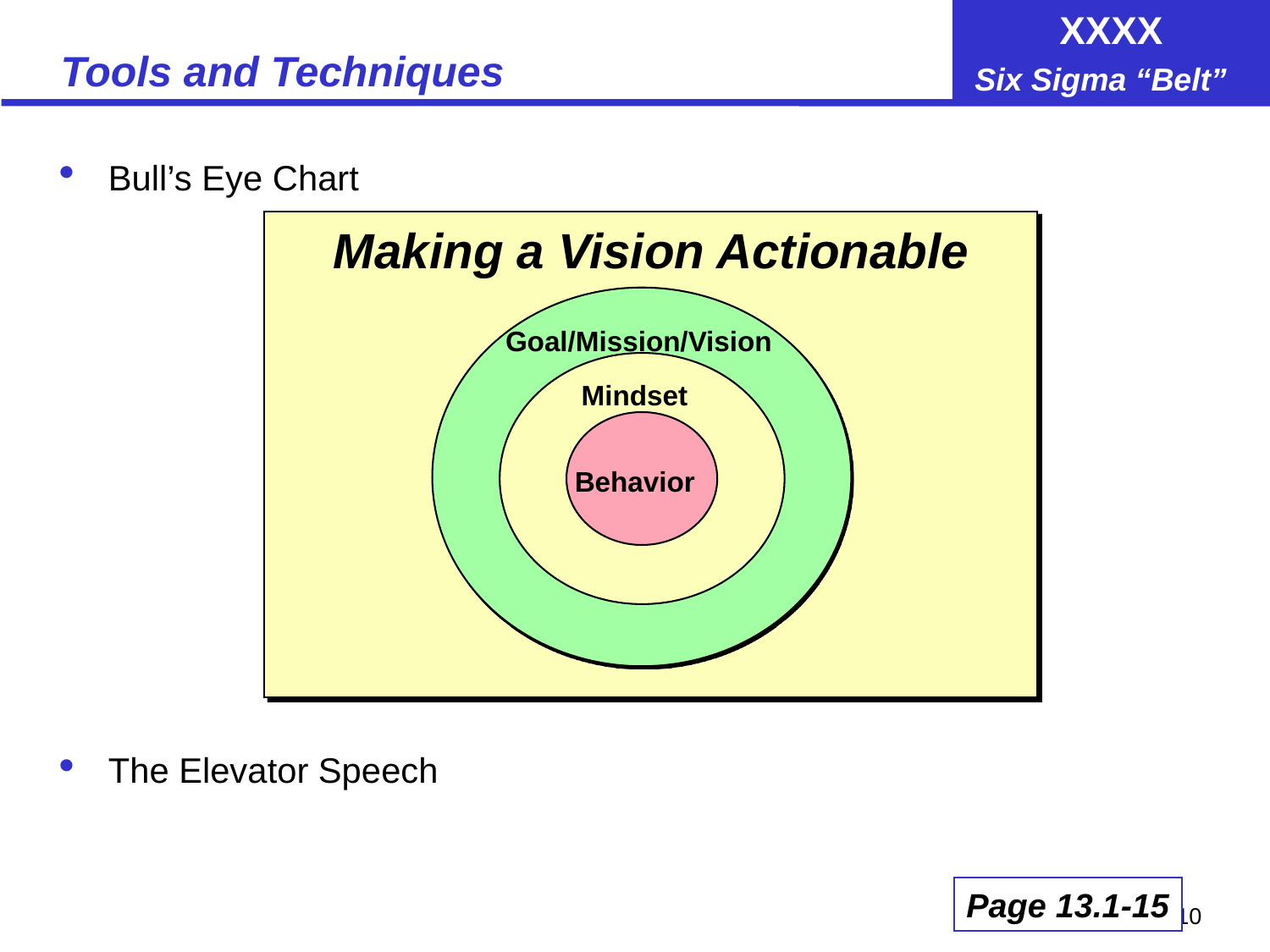

# Tools and Techniques
Bull’s Eye Chart

The Elevator Speech

Making a Vision Actionable

Goal/Mission/Vision

Mindset

Behavior
Page 13.1-15